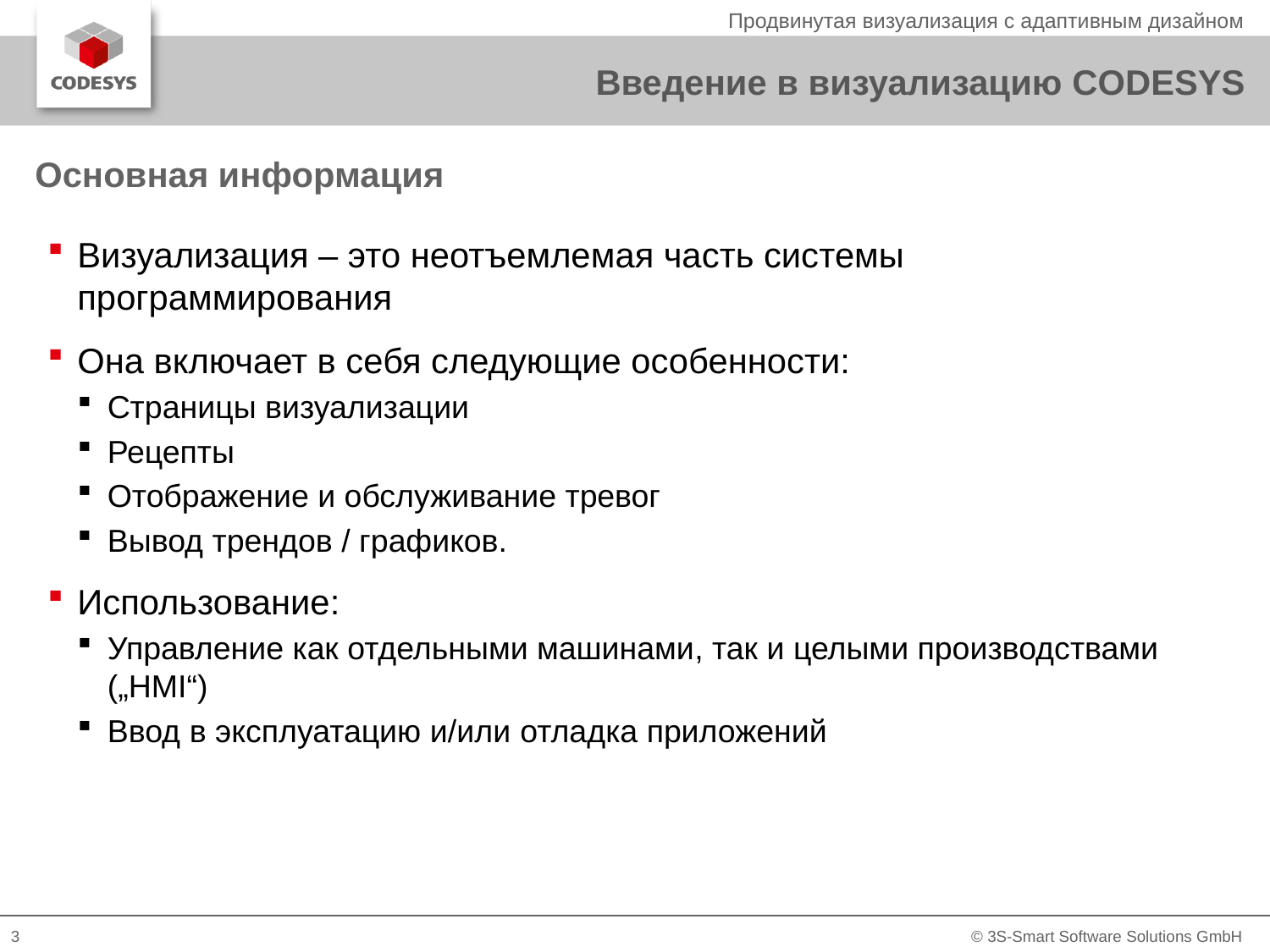

# Введение в визуализацию CODESYS
Основная информация
Визуализация – это неотъемлемая часть системы программирования
Она включает в себя следующие особенности:
Страницы визуализации
Рецепты
Отображение и обслуживание тревог
Вывод трендов / графиков.
Использование:
Управление как отдельными машинами, так и целыми производствами („HMI“)
Ввод в эксплуатацию и/или отладка приложений